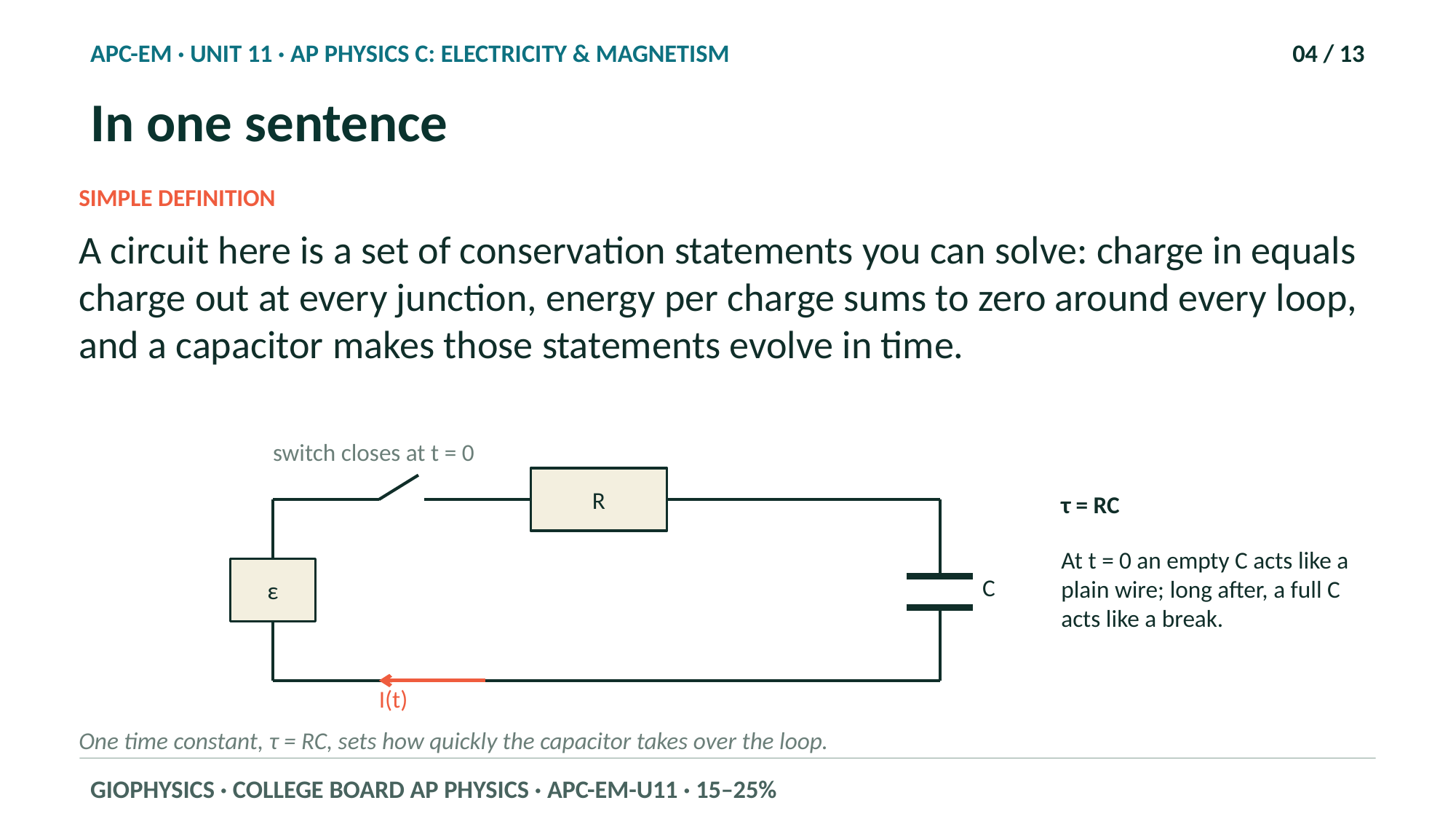

APC-EM · UNIT 11 · AP PHYSICS C: ELECTRICITY & MAGNETISM
04 / 13
In one sentence
SIMPLE DEFINITION
A circuit here is a set of conservation statements you can solve: charge in equals charge out at every junction, energy per charge sums to zero around every loop, and a capacitor makes those statements evolve in time.
switch closes at t = 0
R
τ = RC
At t = 0 an empty C acts like a plain wire; long after, a full C acts like a break.
ε
C
I(t)
One time constant, τ = RC, sets how quickly the capacitor takes over the loop.

GIOPHYSICS · COLLEGE BOARD AP PHYSICS · APC-EM-U11 · 15–25%